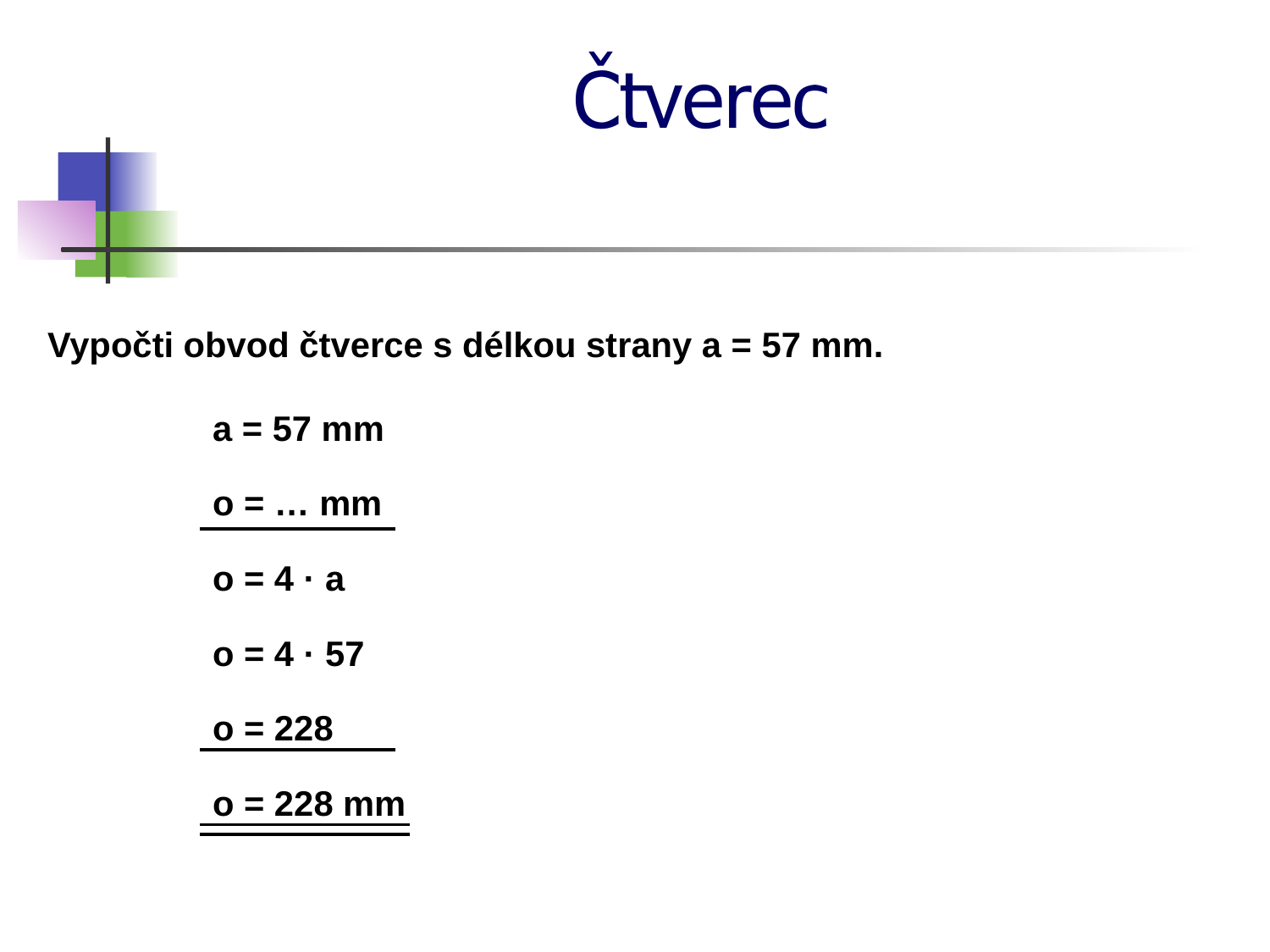

# Čtverec
Vypočti obvod čtverce s délkou strany a = 57 mm.
a = 57 mm
o = … mm
o = 4 · a
o = 4 · 57
o = 228
o = 228 mm